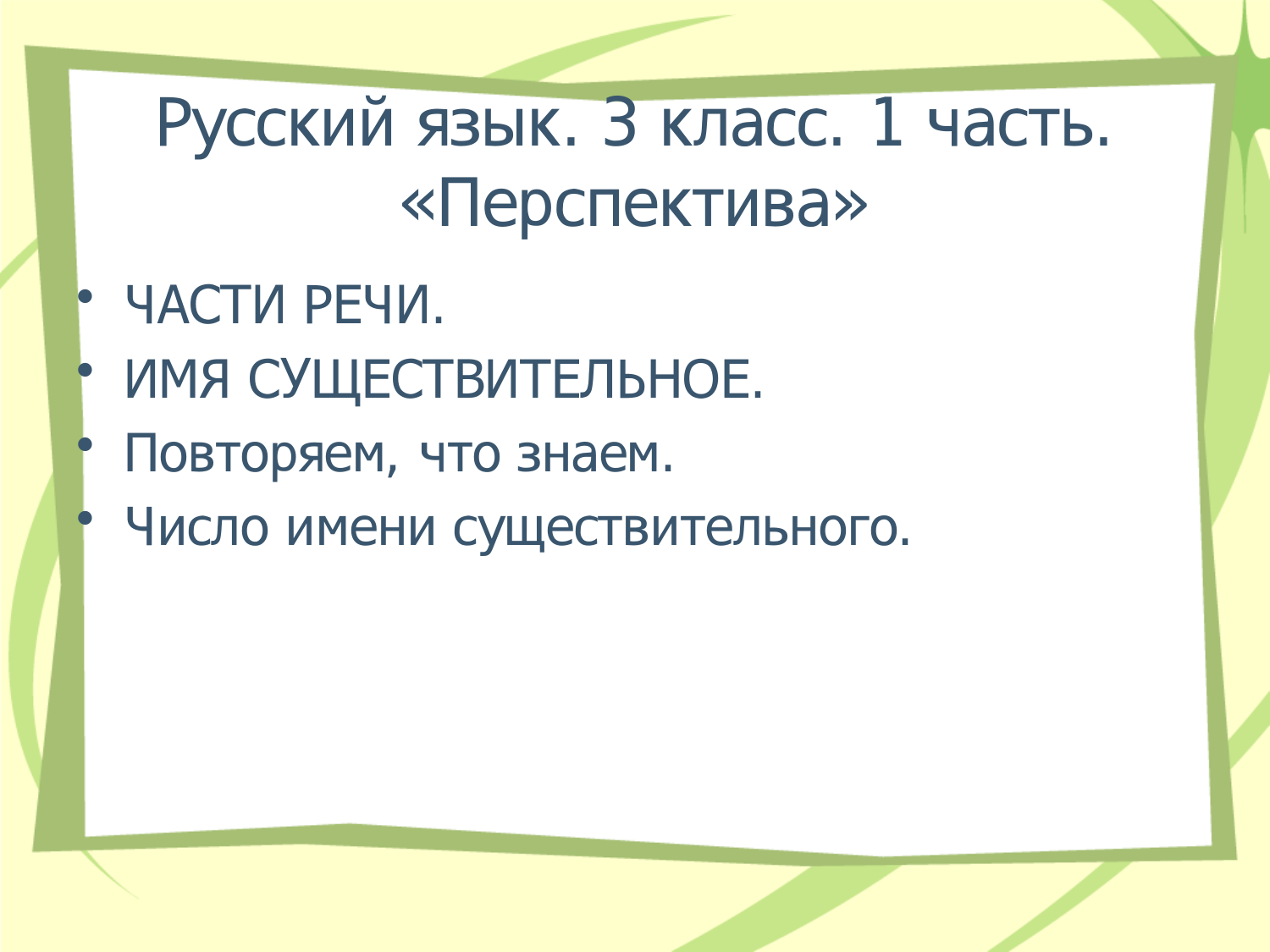

# Русский язык. 3 класс. 1 часть. «Перспектива»
ЧАСТИ РЕЧИ.
ИМЯ СУЩЕСТВИТЕЛЬНОЕ.
Повторяем, что знаем.
Число имени существительного.